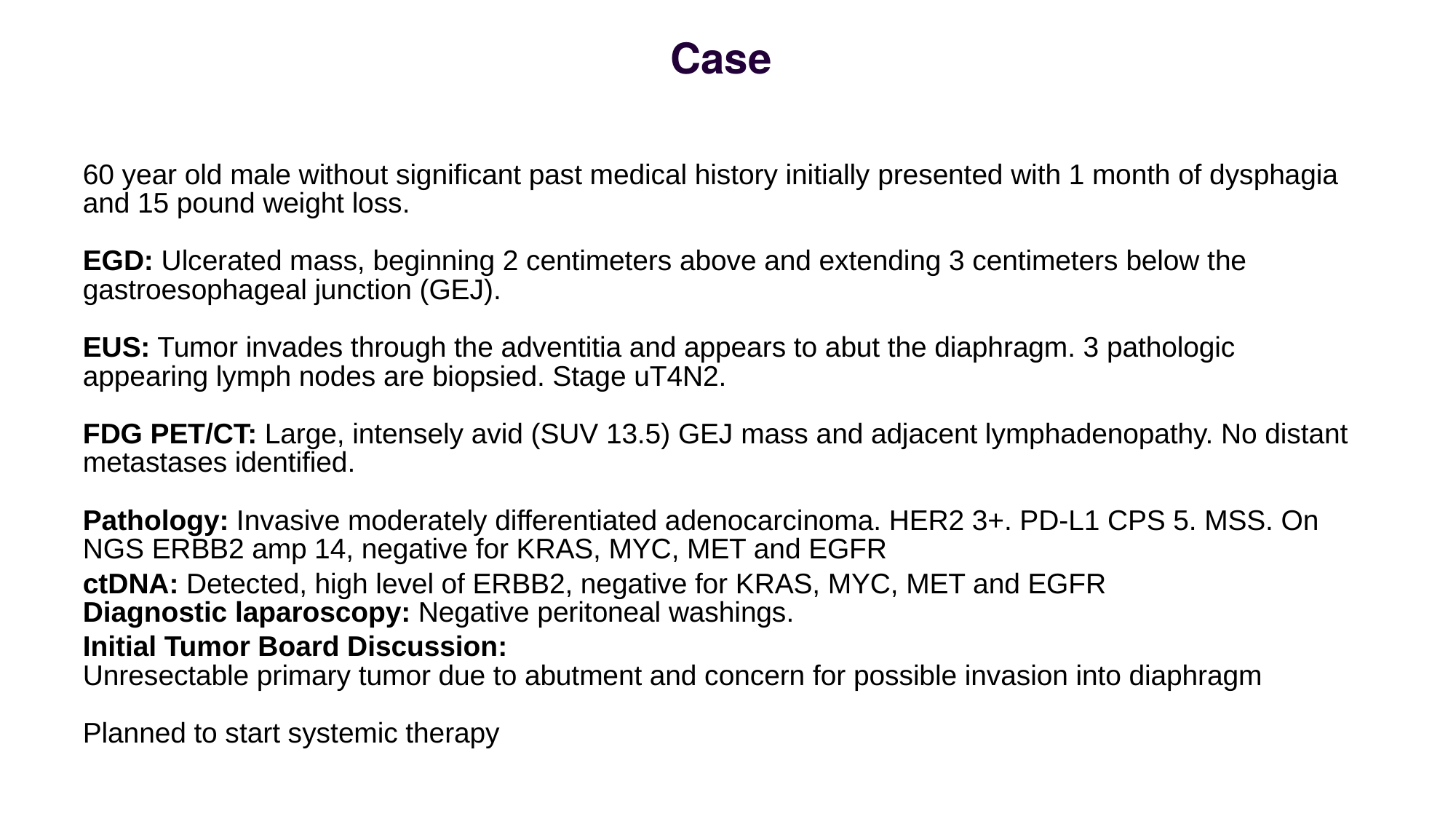

# Case
60 year old male without significant past medical history initially presented with 1 month of dysphagia and 15 pound weight loss.
EGD: Ulcerated mass, beginning 2 centimeters above and extending 3 centimeters below the gastroesophageal junction (GEJ).
EUS: Tumor invades through the adventitia and appears to abut the diaphragm. 3 pathologic appearing lymph nodes are biopsied. Stage uT4N2.
FDG PET/CT: Large, intensely avid (SUV 13.5) GEJ mass and adjacent lymphadenopathy. No distant metastases identified.
Pathology: Invasive moderately differentiated adenocarcinoma. HER2 3+. PD-L1 CPS 5. MSS. On NGS ERBB2 amp 14, negative for KRAS, MYC, MET and EGFR
ctDNA: Detected, high level of ERBB2, negative for KRAS, MYC, MET and EGFR
Diagnostic laparoscopy: Negative peritoneal washings.
Initial Tumor Board Discussion:
Unresectable primary tumor due to abutment and concern for possible invasion into diaphragm
Planned to start systemic therapy